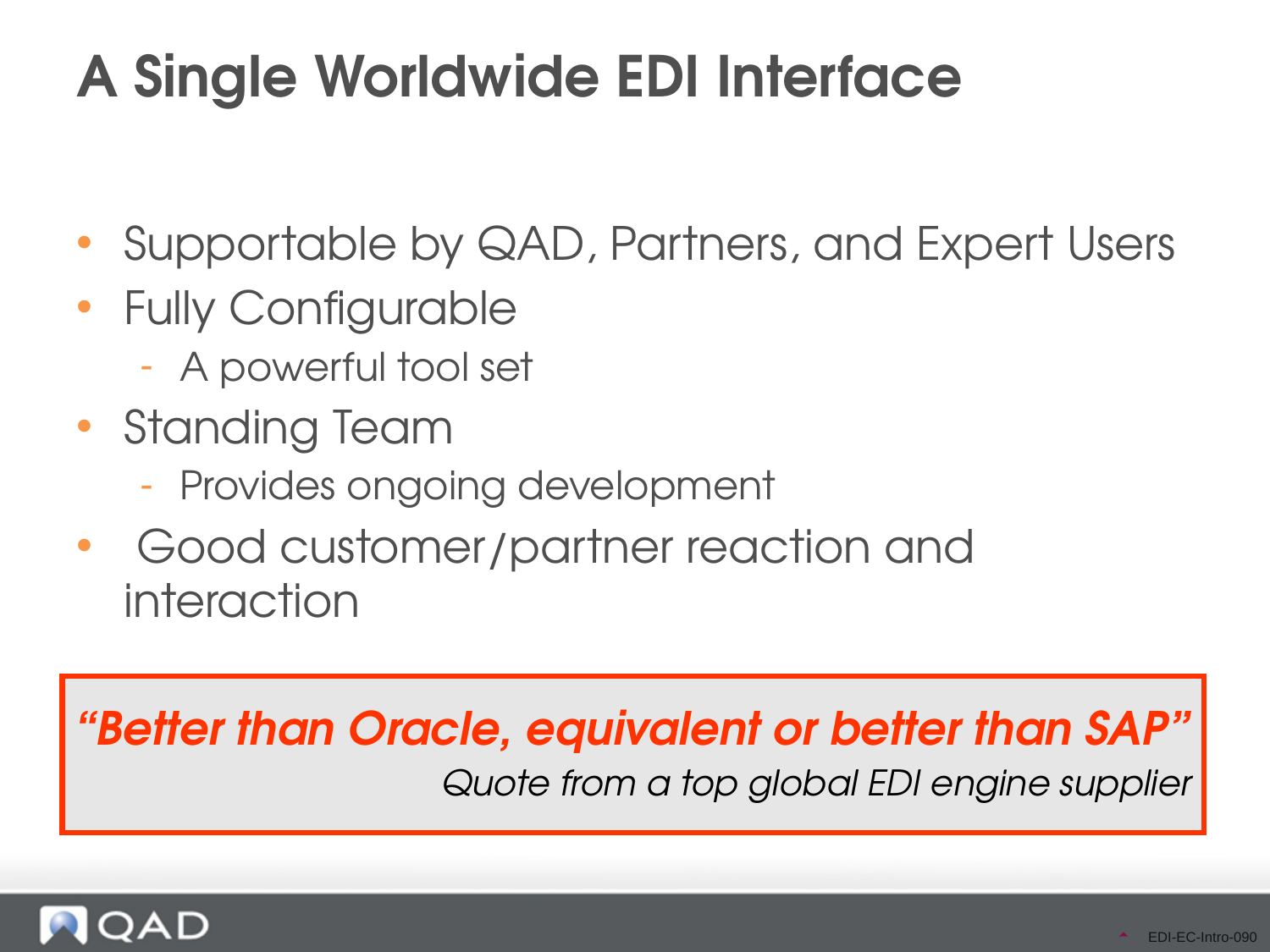

# A Single Worldwide EDI Interface
Supportable by QAD, Partners, and Expert Users
Fully Configurable
A powerful tool set
Standing Team
Provides ongoing development
 Good customer/partner reaction and interaction
“Better than Oracle, equivalent or better than SAP”
Quote from a top global EDI engine supplier
EDI-EC-Intro-090